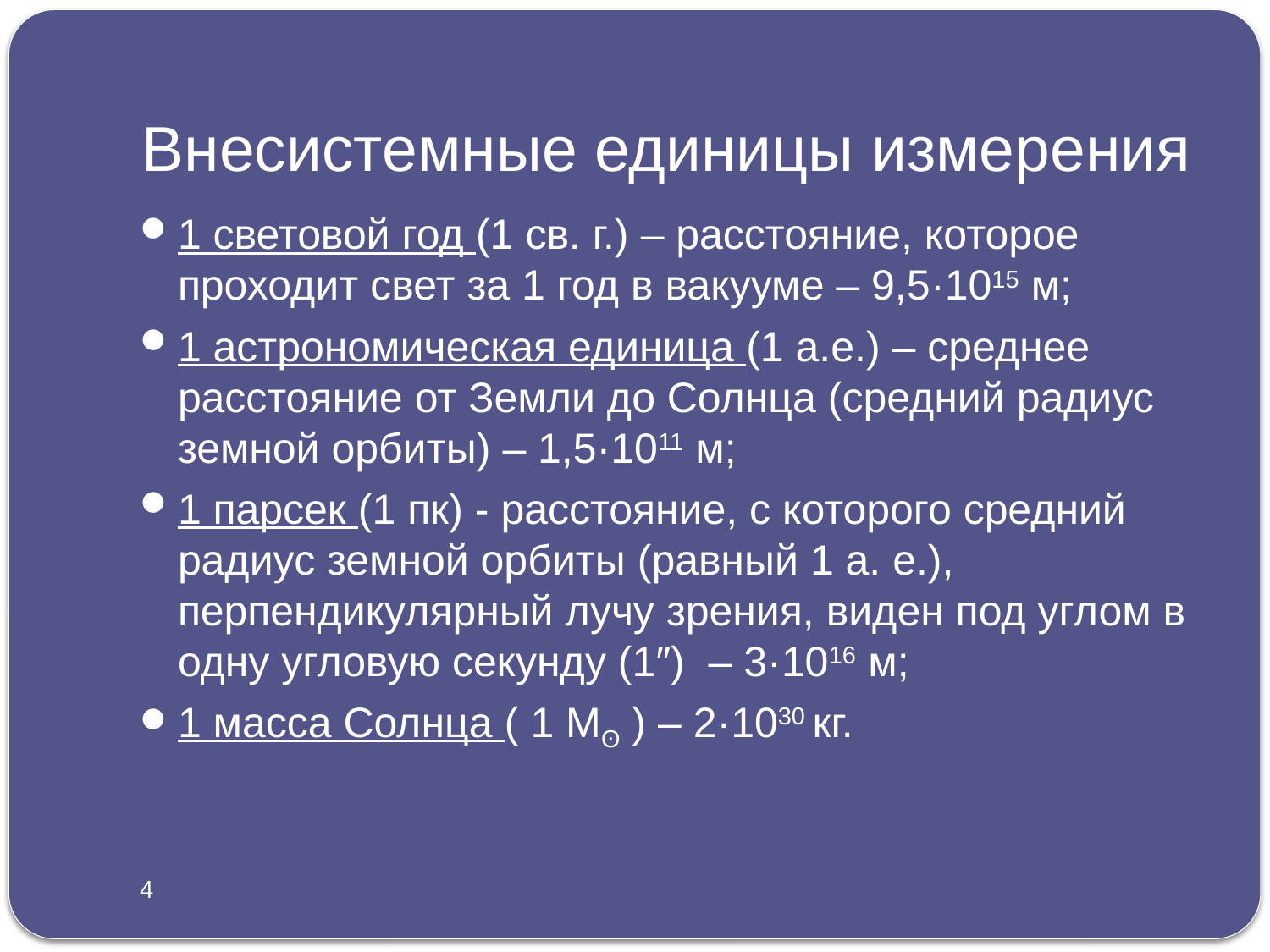

# Внесистемные единицы измерения
1 световой год (1 св. г.) – расстояние, которое проходит свет за 1 год в вакууме – 9,5·1015 м;
1 астрономическая единица (1 а.е.) – среднее расстояние от Земли до Солнца (средний радиус земной орбиты) – 1,5·1011 м;
1 парсек (1 пк) - расстояние, с которого средний радиус земной орбиты (равный 1 а. е.), перпендикулярный лучу зрения, виден под углом в одну угловую секунду (1″)  – 3·1016 м;
1 масса Солнца ( 1 Мʘ ) – 2·1030 кг.

4